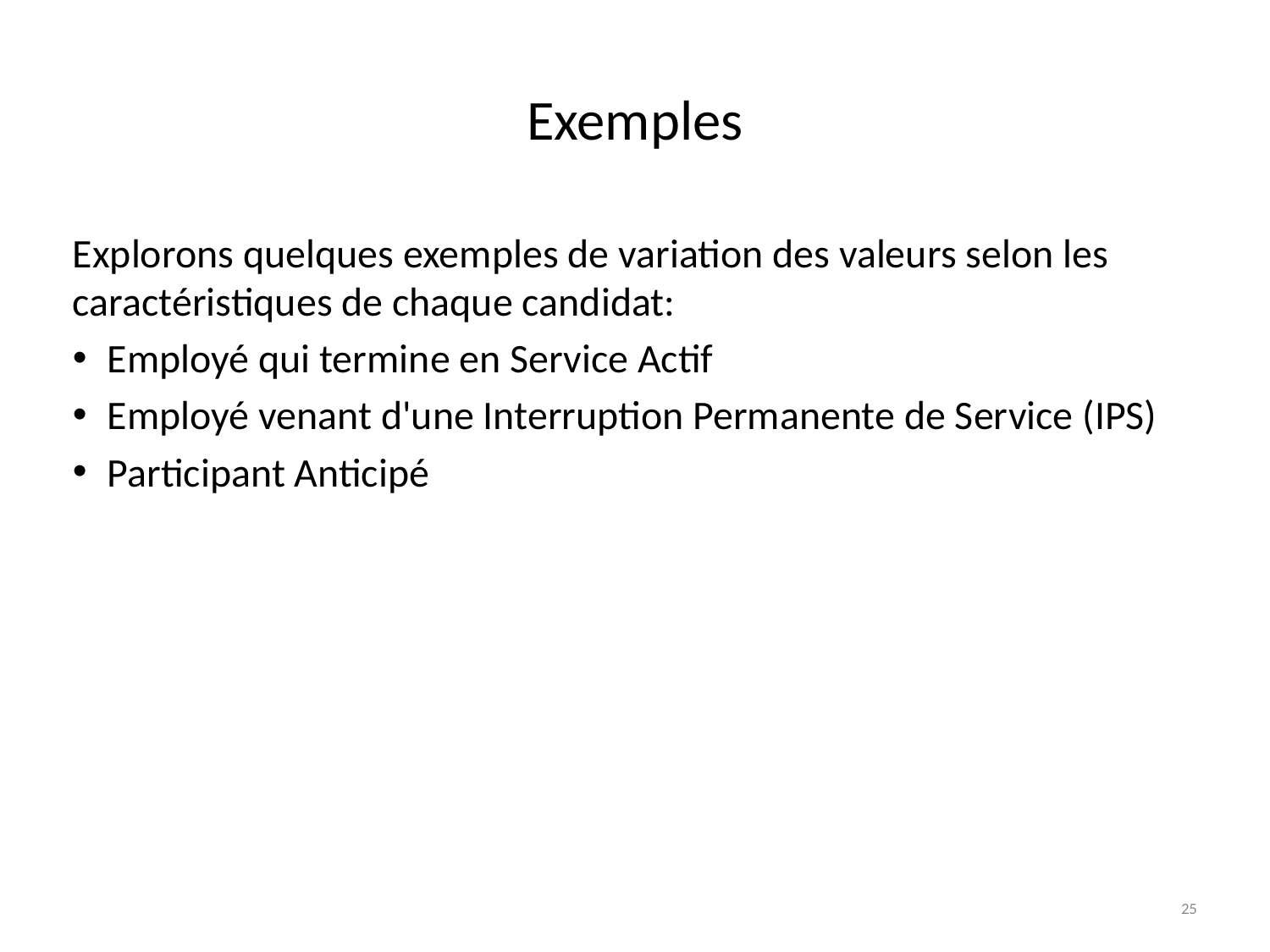

# Exemples
Explorons quelques exemples de variation des valeurs selon les caractéristiques de chaque candidat:
Employé qui termine en Service Actif
Employé venant d'une Interruption Permanente de Service (IPS)
Participant Anticipé
25